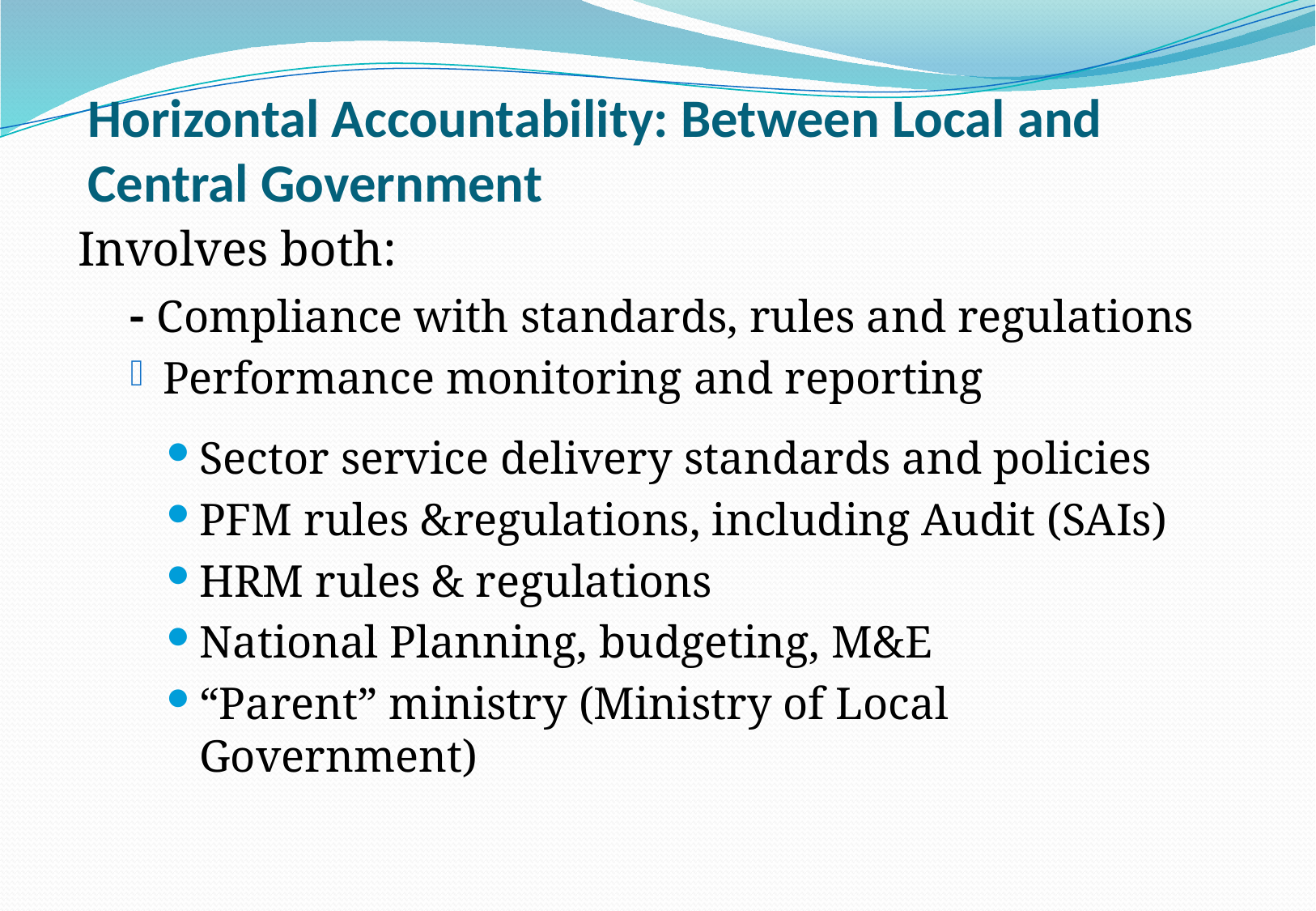

# Horizontal Accountability: Between Local and Central Government
Involves both:
- Compliance with standards, rules and regulations
Performance monitoring and reporting

Sector service delivery standards and policies
PFM rules &regulations, including Audit (SAIs)
HRM rules & regulations
National Planning, budgeting, M&E
“Parent” ministry (Ministry of Local Government)